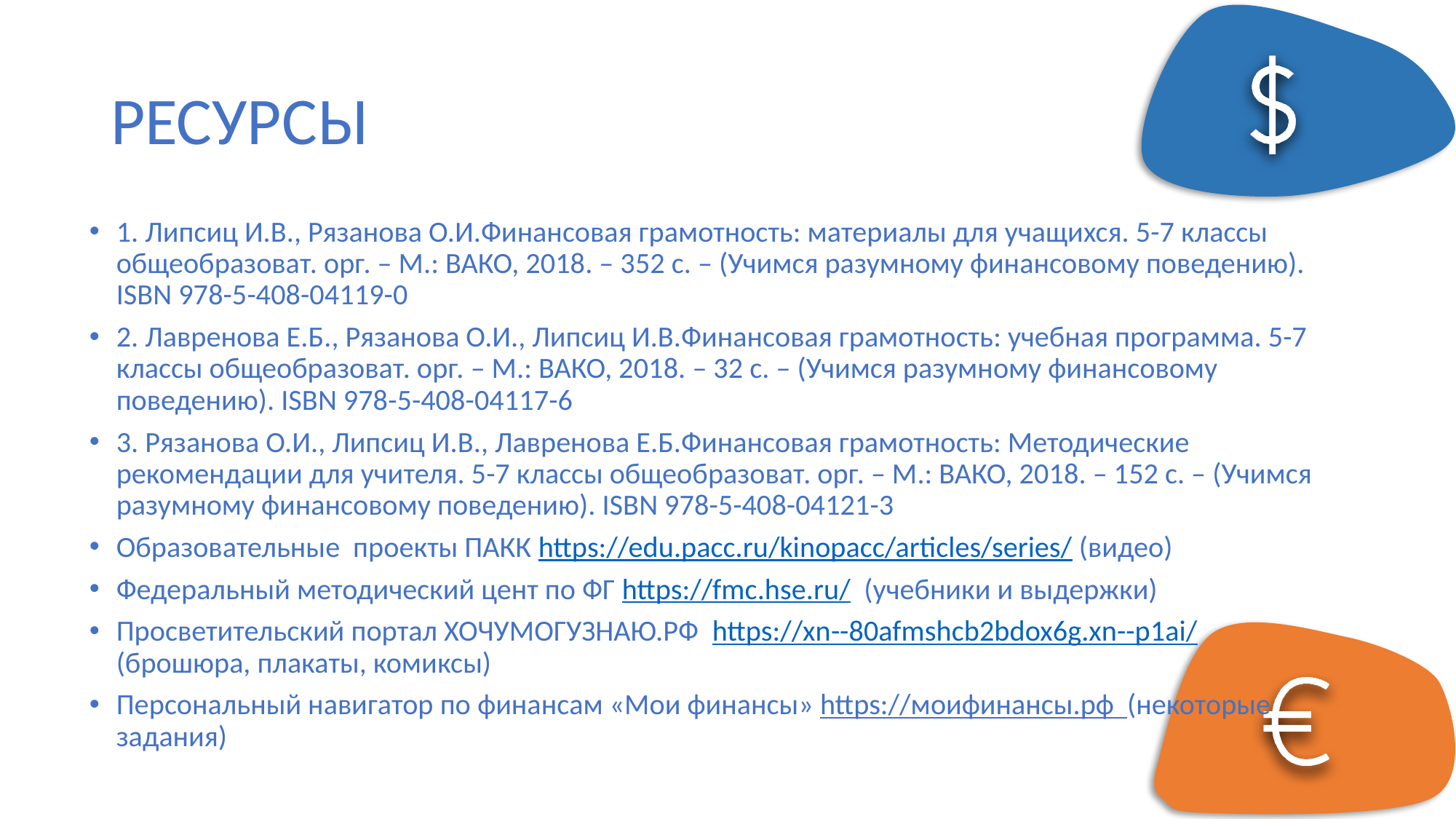

# РЕСУРСЫ
1. Липсиц И.В., Рязанова О.И.Финансовая грамотность: материалы для учащихся. 5-7 классы общеобразоват. орг. – М.: ВАКО, 2018. – 352 с. – (Учимся разумному финансовому поведению). ISBN 978-5-408-04119-0
2. Лавренова Е.Б., Рязанова О.И., Липсиц И.В.Финансовая грамотность: учебная программа. 5-7 классы общеобразоват. орг. – М.: ВАКО, 2018. – 32 с. – (Учимся разумному финансовому поведению). ISBN 978-5-408-04117-6
3. Рязанова О.И., Липсиц И.В., Лавренова Е.Б.Финансовая грамотность: Методические рекомендации для учителя. 5-7 классы общеобразоват. орг. – М.: ВАКО, 2018. – 152 с. – (Учимся разумному финансовому поведению). ISBN 978-5-408-04121-3
Образовательные  проекты ПАКК https://edu.pacc.ru/kinopacc/articles/series/ (видео)
Федеральный методический цент по ФГ https://fmc.hse.ru/  (учебники и выдержки)
Просветительский портал ХОЧУМОГУЗНАЮ.РФ  https://xn--80afmshcb2bdox6g.xn--p1ai/  (брошюра, плакаты, комиксы)
Персональный навигатор по финансам «Мои финансы» https://моифинансы.рф  (некоторые задания)